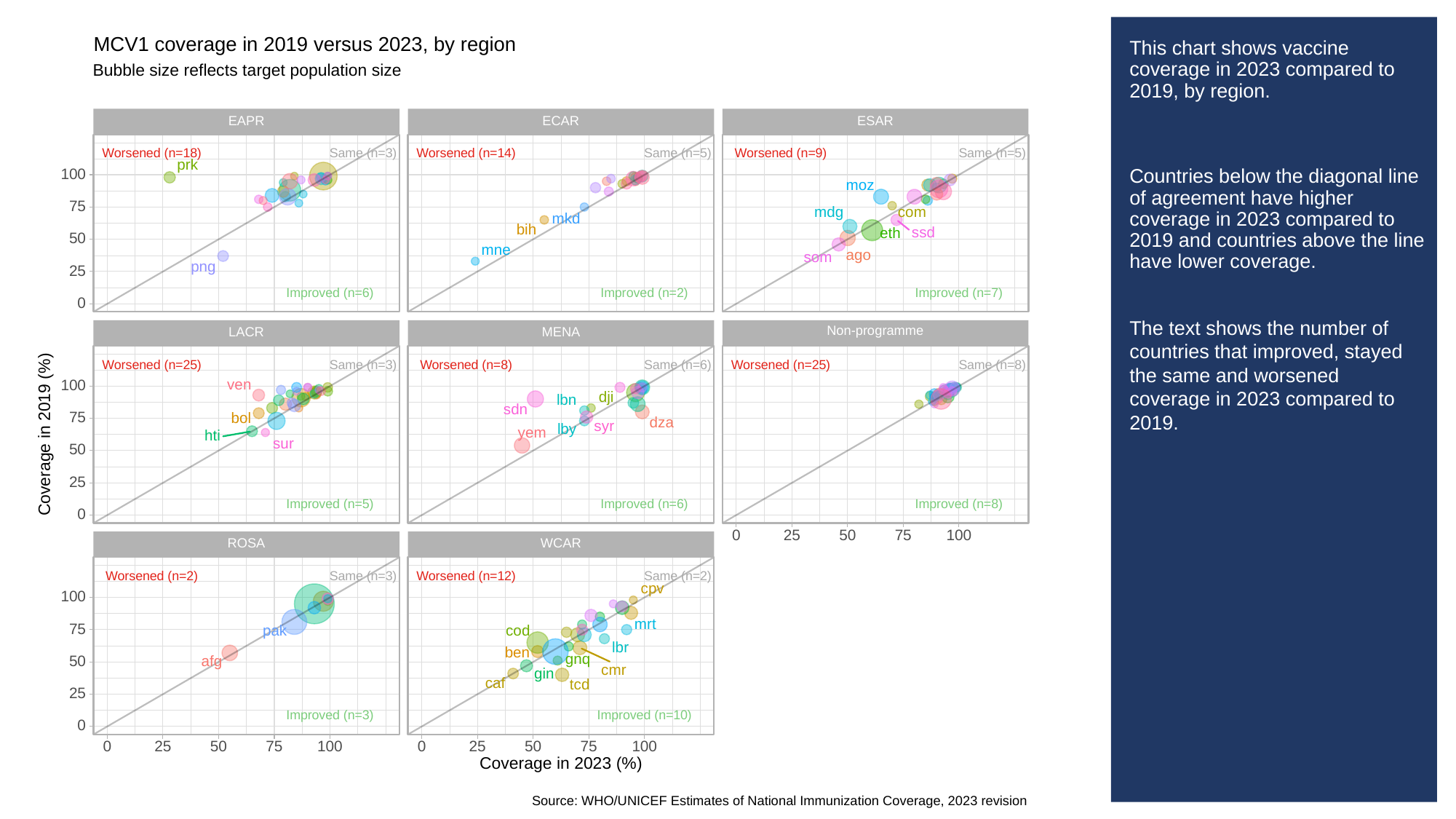

MCV1 coverage in 2019 versus 2023, by region
Bubble size reflects target population size

ECAR
ESAR
EAPR

Worsened (n=18)
Same (n=3)
Worsened (n=14)
Same (n=5)
Worsened (n=9)
Same (n=5)
prk

100

moz

75

mdg

com
mkd

bih
ssd
eth

50

mne
ago

som

png
25

Improved (n=6)
Improved (n=2)
Improved (n=7)

0

Non-programme
LACR
MENA

Worsened (n=25)
Same (n=3)
Worsened (n=8)
Same (n=6)
Worsened (n=25)
Same (n=8)

100

ven

dji

lbn

sdn

75
bol

dza

syr
lby

Coverage in 2019 (%)
yem

hti

sur
50

25

Improved (n=5)
Improved (n=6)
Improved (n=8)

0

0
25
50
100
75

ROSA
WCAR

Worsened (n=2)
Same (n=3)
Worsened (n=12)
Same (n=2)

cpv

100

mrt

75

pak
cod

lbr

ben

gnq
afg

50

cmr
gin

caf

tcd
25

Improved (n=3)
Improved (n=10)

0

0
25
50
100
0
25
50
100
75
75
Coverage in 2023 (%)

Source: WHO/UNICEF Estimates of National Immunization Coverage, 2023 revision
# This chart shows vaccine coverage in 2023 compared to 2019, by region.

Countries below the diagonal line of agreement have higher coverage in 2023 compared to 2019 and countries above the line have lower coverage.

The text shows the number of countries that improved, stayed the same and worsened coverage in 2023 compared to 2019.